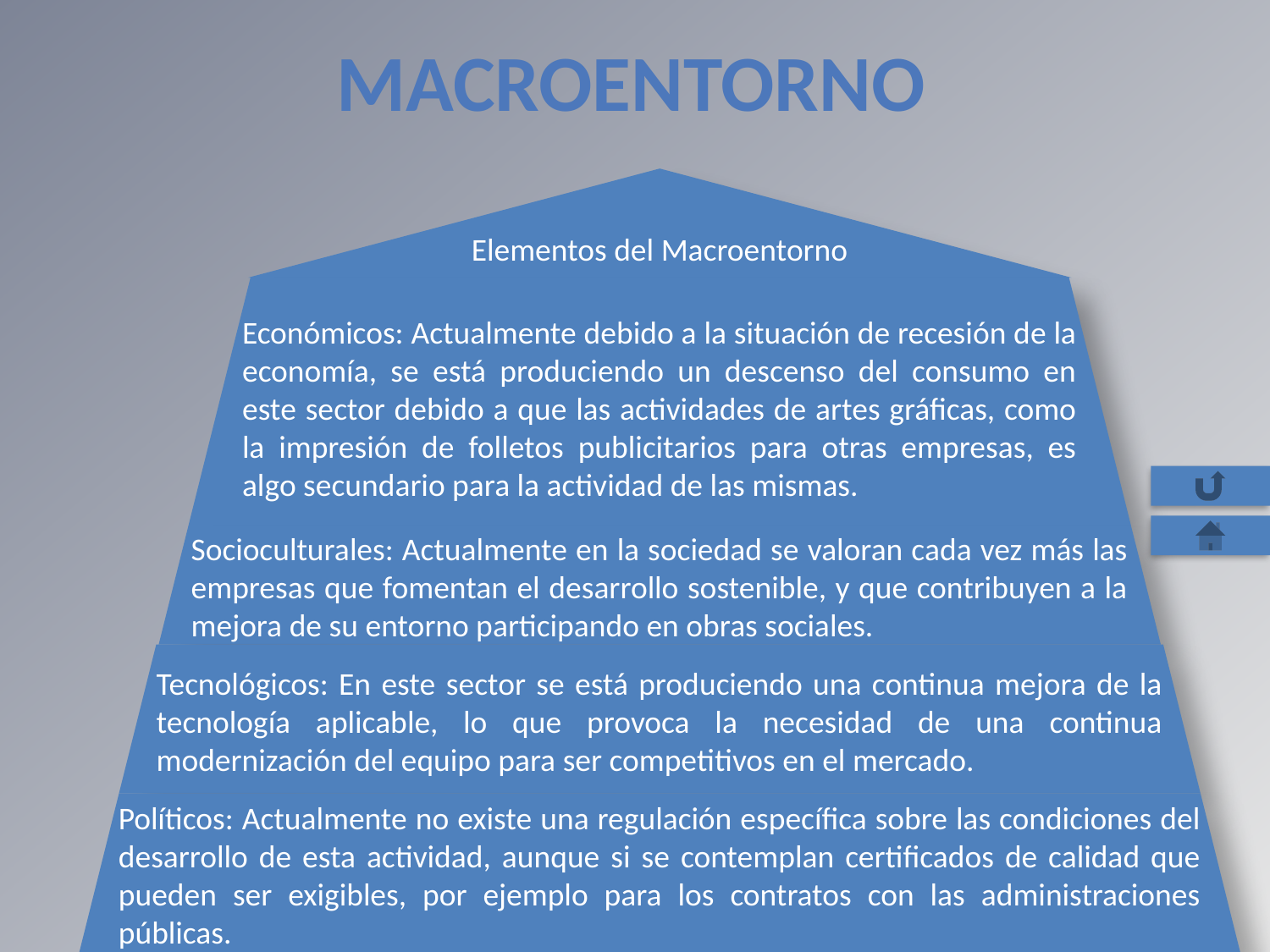

# Macroentorno
Elementos del Macroentorno
Económicos: Actualmente debido a la situación de recesión de la economía, se está produciendo un descenso del consumo en este sector debido a que las actividades de artes gráficas, como la impresión de folletos publicitarios para otras empresas, es algo secundario para la actividad de las mismas.

Socioculturales: Actualmente en la sociedad se valoran cada vez más las empresas que fomentan el desarrollo sostenible, y que contribuyen a la mejora de su entorno participando en obras sociales.
Tecnológicos: En este sector se está produciendo una continua mejora de la tecnología aplicable, lo que provoca la necesidad de una continua modernización del equipo para ser competitivos en el mercado.
Políticos: Actualmente no existe una regulación específica sobre las condiciones del desarrollo de esta actividad, aunque si se contemplan certificados de calidad que pueden ser exigibles, por ejemplo para los contratos con las administraciones públicas.